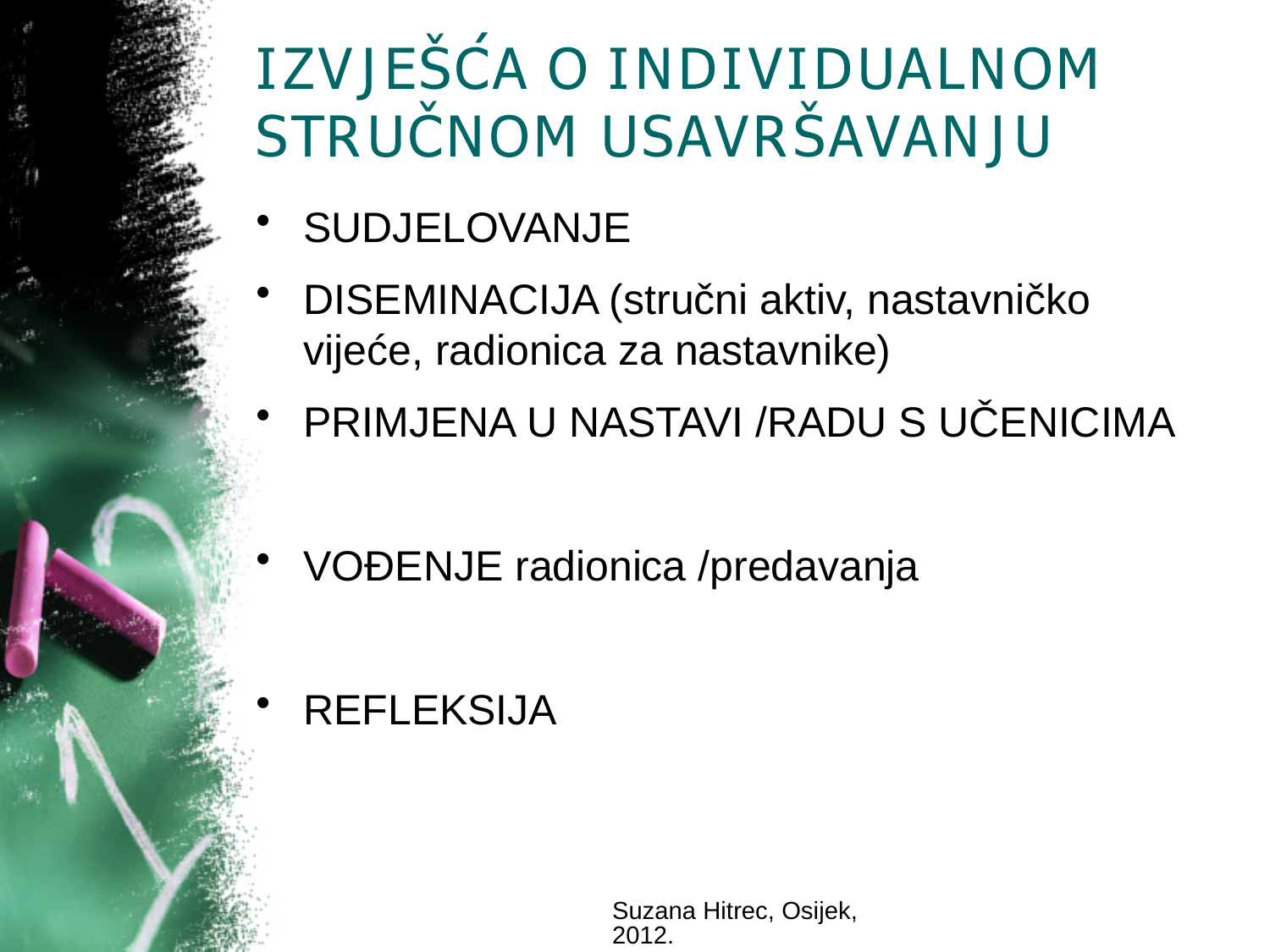

# IZVJEŠĆA O INDIVIDUALNOM STRUČNOM USAVRŠAVANJU
SUDJELOVANJE
DISEMINACIJA (stručni aktiv, nastavničko vijeće, radionica za nastavnike)
PRIMJENA U NASTAVI /RADU S UČENICIMA

VOĐENJE radionica /predavanja

REFLEKSIJA
Suzana Hitrec, Osijek, 2012.